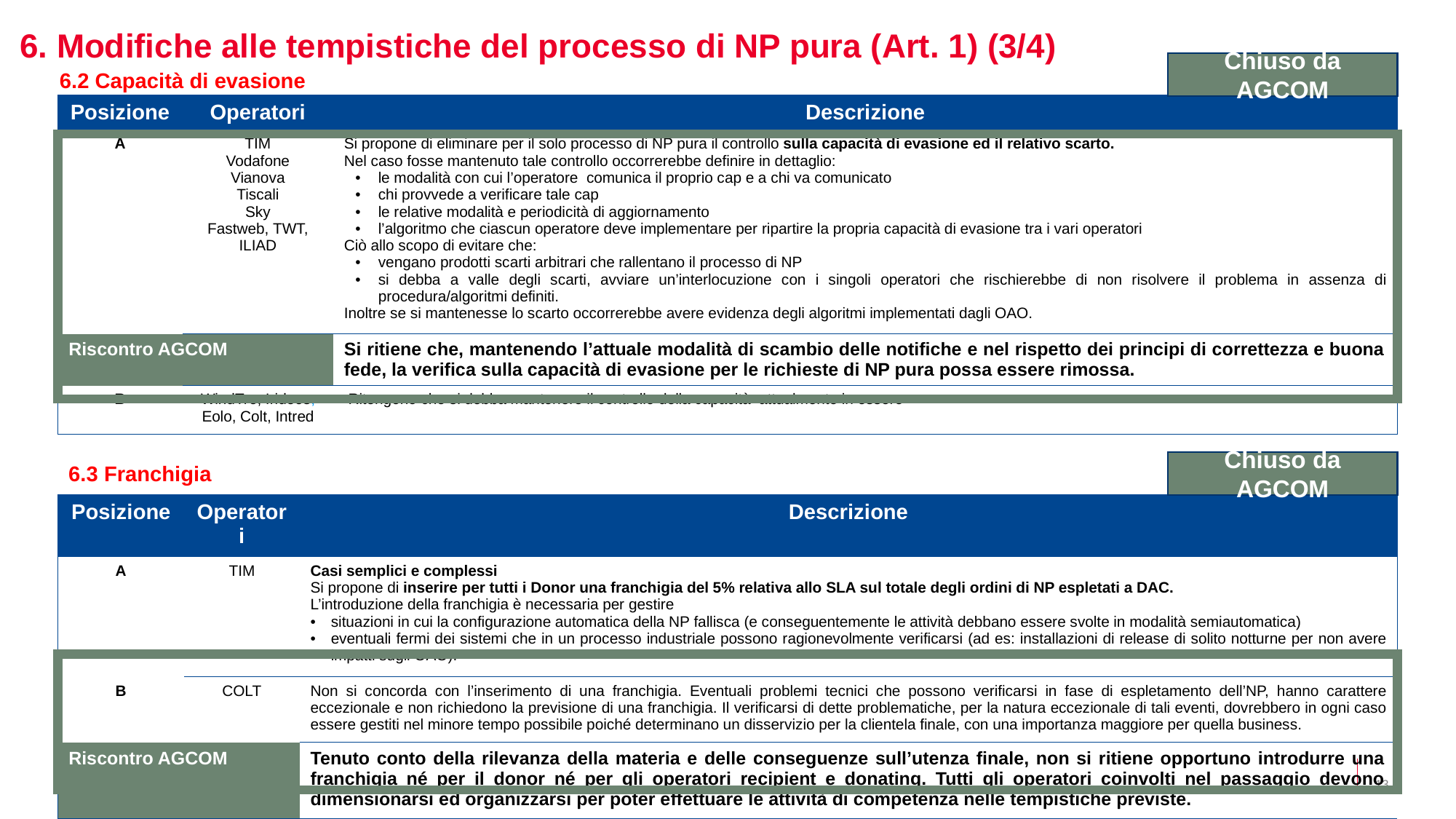

6. Modifiche alle tempistiche del processo di NP pura (Art. 1) (3/4)
Chiuso da AGCOM
6.2 Capacità di evasione
| Posizione | Operatori | Descrizione |
| --- | --- | --- |
| A | TIM Vodafone Vianova Tiscali Sky Fastweb, TWT, ILIAD | Si propone di eliminare per il solo processo di NP pura il controllo sulla capacità di evasione ed il relativo scarto. Nel caso fosse mantenuto tale controllo occorrerebbe definire in dettaglio: le modalità con cui l’operatore comunica il proprio cap e a chi va comunicato chi provvede a verificare tale cap le relative modalità e periodicità di aggiornamento l’algoritmo che ciascun operatore deve implementare per ripartire la propria capacità di evasione tra i vari operatori Ciò allo scopo di evitare che: vengano prodotti scarti arbitrari che rallentano il processo di NP si debba a valle degli scarti, avviare un’interlocuzione con i singoli operatori che rischierebbe di non risolvere il problema in assenza di procedura/algoritmi definiti. Inoltre se si mantenesse lo scarto occorrerebbe avere evidenza degli algoritmi implementati dagli OAO. |
| Riscontro AGCOM |  | Si ritiene che, mantenendo l’attuale modalità di scambio delle notifiche e nel rispetto dei principi di correttezza e buona fede, la verifica sulla capacità di evasione per le richieste di NP pura possa essere rimossa. |
| B | WindTre, Irideos, Eolo, Colt, Intred | Ritengono che si debba mantenere il controllo della capacità attualmente in essere |

Chiuso da AGCOM
6.3 Franchigia
| Posizione | Operatori | Descrizione |
| --- | --- | --- |
| A | TIM | Casi semplici e complessi Si propone di inserire per tutti i Donor una franchigia del 5% relativa allo SLA sul totale degli ordini di NP espletati a DAC. L’introduzione della franchigia è necessaria per gestire situazioni in cui la configurazione automatica della NP fallisca (e conseguentemente le attività debbano essere svolte in modalità semiautomatica) eventuali fermi dei sistemi che in un processo industriale possono ragionevolmente verificarsi (ad es: installazioni di release di solito notturne per non avere impatti sugli OAO). |
| B | COLT | Non si concorda con l’inserimento di una franchigia. Eventuali problemi tecnici che possono verificarsi in fase di espletamento dell’NP, hanno carattere eccezionale e non richiedono la previsione di una franchigia. Il verificarsi di dette problematiche, per la natura eccezionale di tali eventi, dovrebbero in ogni caso essere gestiti nel minore tempo possibile poiché determinano un disservizio per la clientela finale, con una importanza maggiore per quella business. |
| Riscontro AGCOM |  | Tenuto conto della rilevanza della materia e delle conseguenze sull’utenza finale, non si ritiene opportuno introdurre una franchigia né per il donor né per gli operatori recipient e donating. Tutti gli operatori coinvolti nel passaggio devono dimensionarsi ed organizzarsi per poter effettuare le attività di competenza nelle tempistiche previste. |